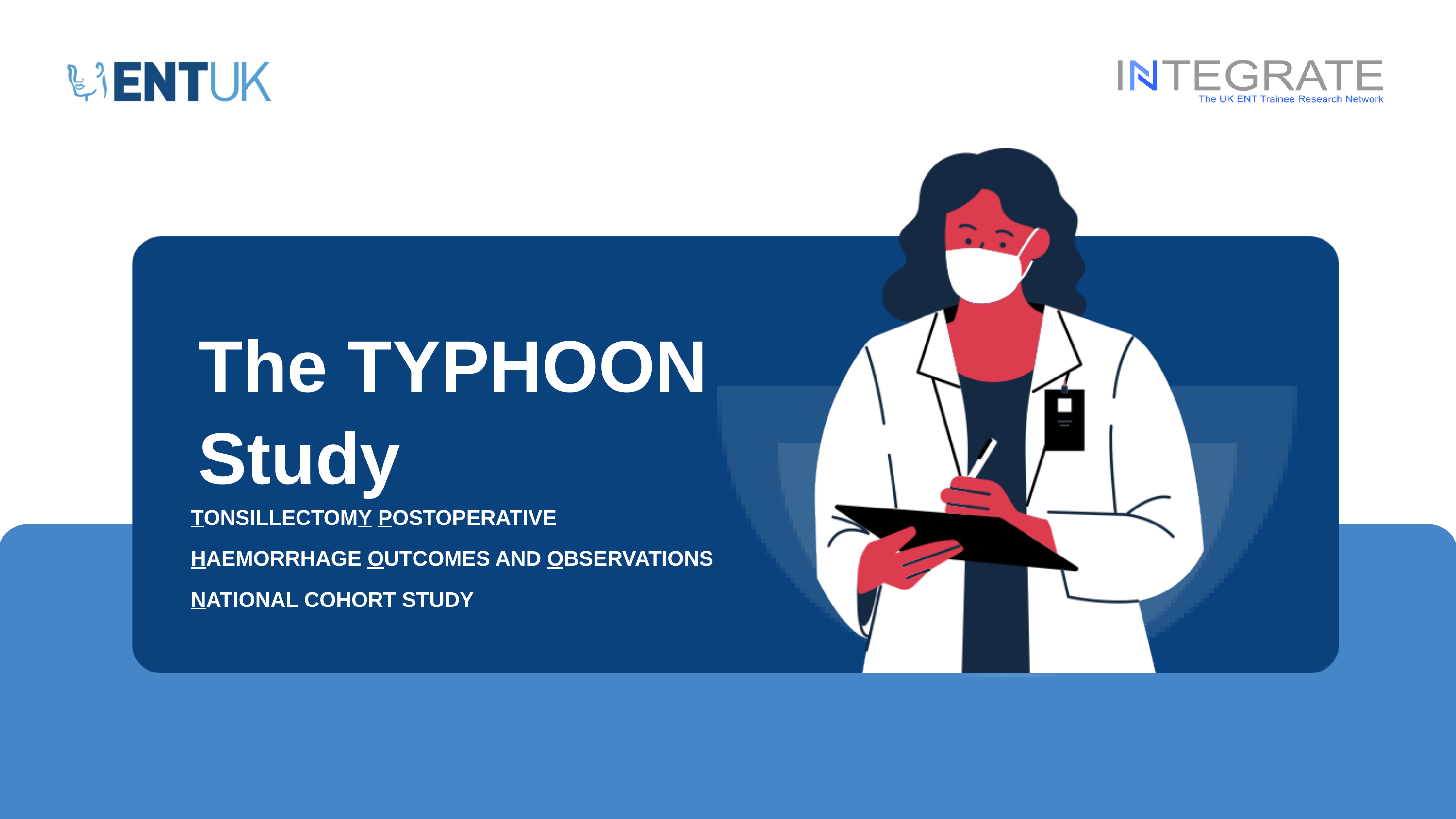

The TYPHOON Study

TONSILLECTOMY POSTOPERATIVE HAEMORRHAGE OUTCOMES AND OBSERVATIONS NATIONAL COHORT STUDY